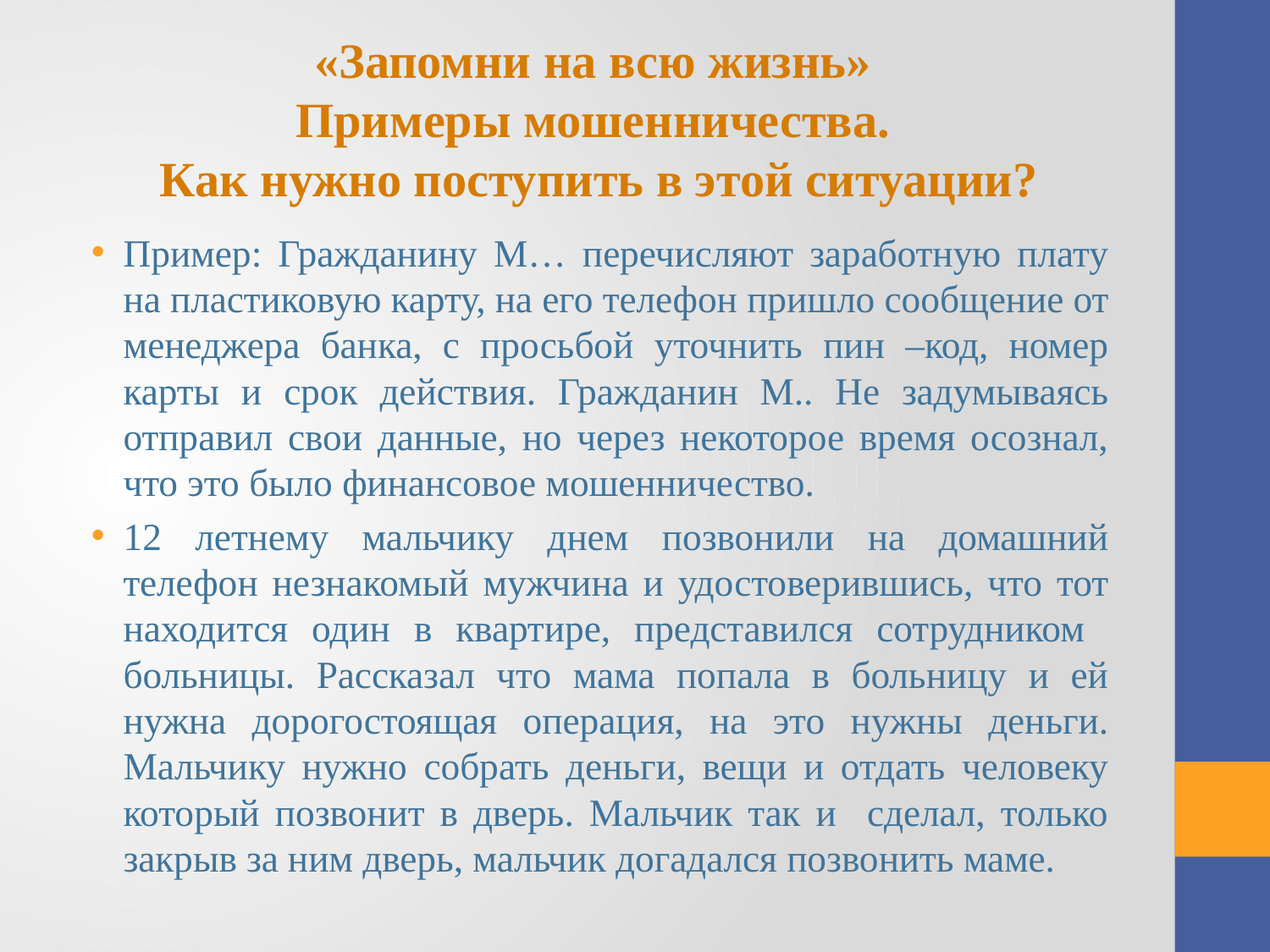

# «Запомни на всю жизнь» Примеры мошенничества. Как нужно поступить в этой ситуации?
Пример: Гражданину М… перечисляют заработную плату на пластиковую карту, на его телефон пришло сообщение от менеджера банка, с просьбой уточнить пин –код, номер карты и срок действия. Гражданин М.. Не задумываясь отправил свои данные, но через некоторое время осознал, что это было финансовое мошенничество.
12 летнему мальчику днем позвонили на домашний телефон незнакомый мужчина и удостоверившись, что тот находится один в квартире, представился сотрудником  больницы. Рассказал что мама попала в больницу и ей нужна дорогостоящая операция, на это нужны деньги. Мальчику нужно собрать деньги, вещи и отдать человеку который позвонит в дверь. Мальчик так и  сделал, только закрыв за ним дверь, мальчик догадался позвонить маме.